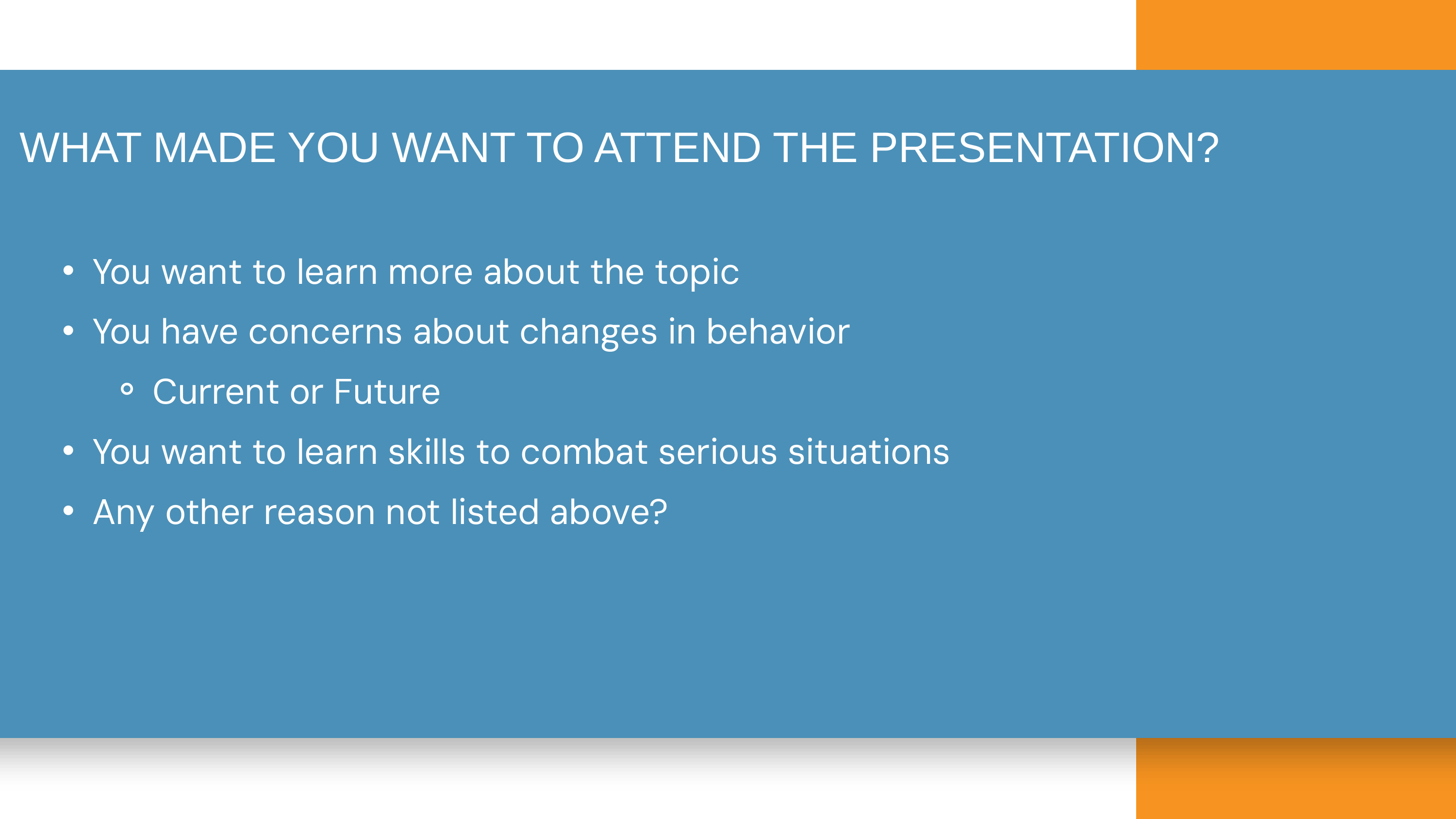

WHAT MADE YOU WANT TO ATTEND THE PRESENTATION?
You want to learn more about the topic
You have concerns about changes in behavior
Current or Future
You want to learn skills to combat serious situations
Any other reason not listed above?